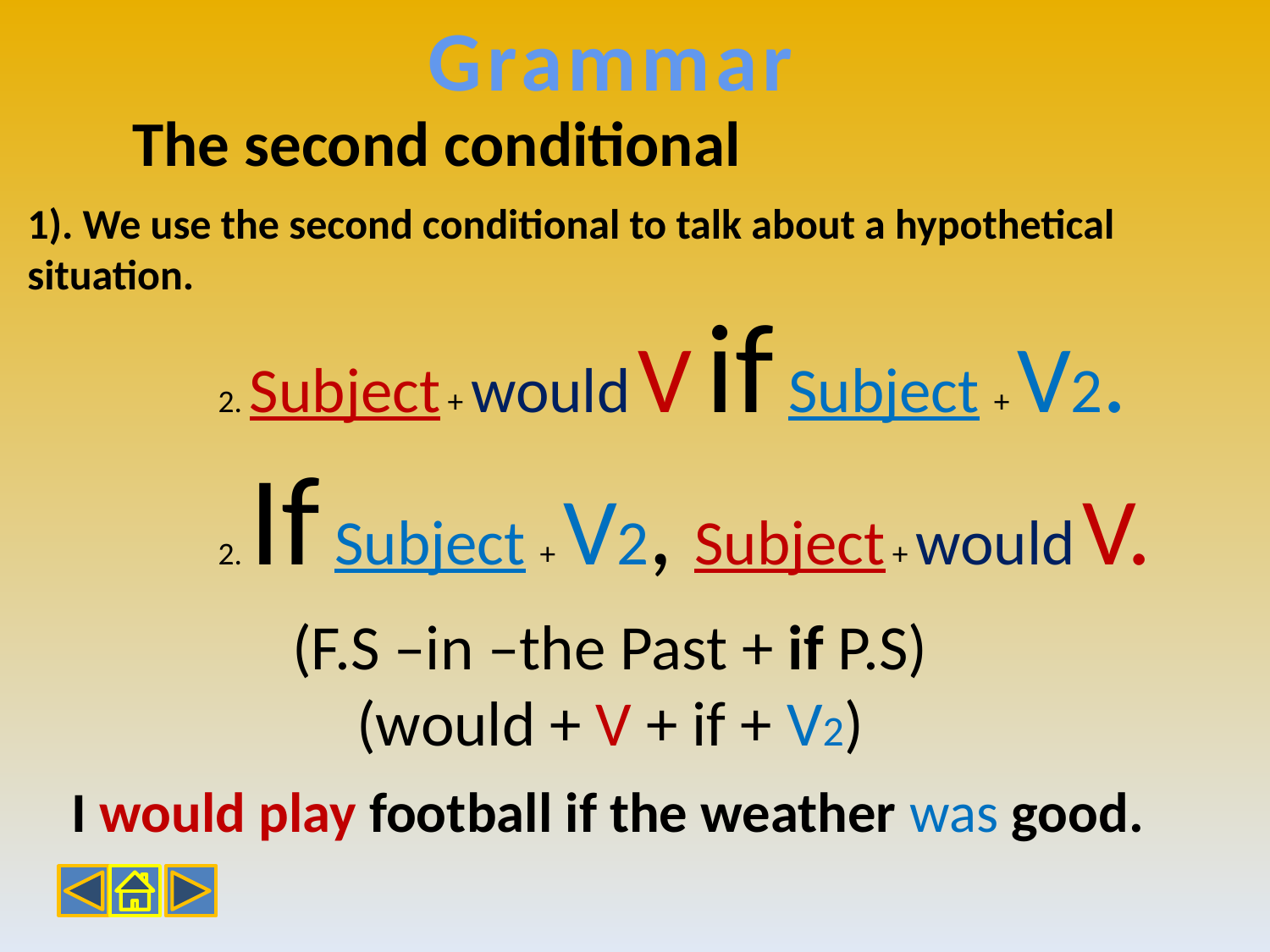

Grammar
The second conditional
1). We use the second conditional to talk about a hypothetical situation.
2. Subject + would V if Subject + V2.
2. If Subject + V2, Subject + would V.
(F.S –in –the Past + if P.S)
(would + V + if + V2)
I would play football if the weather was good.